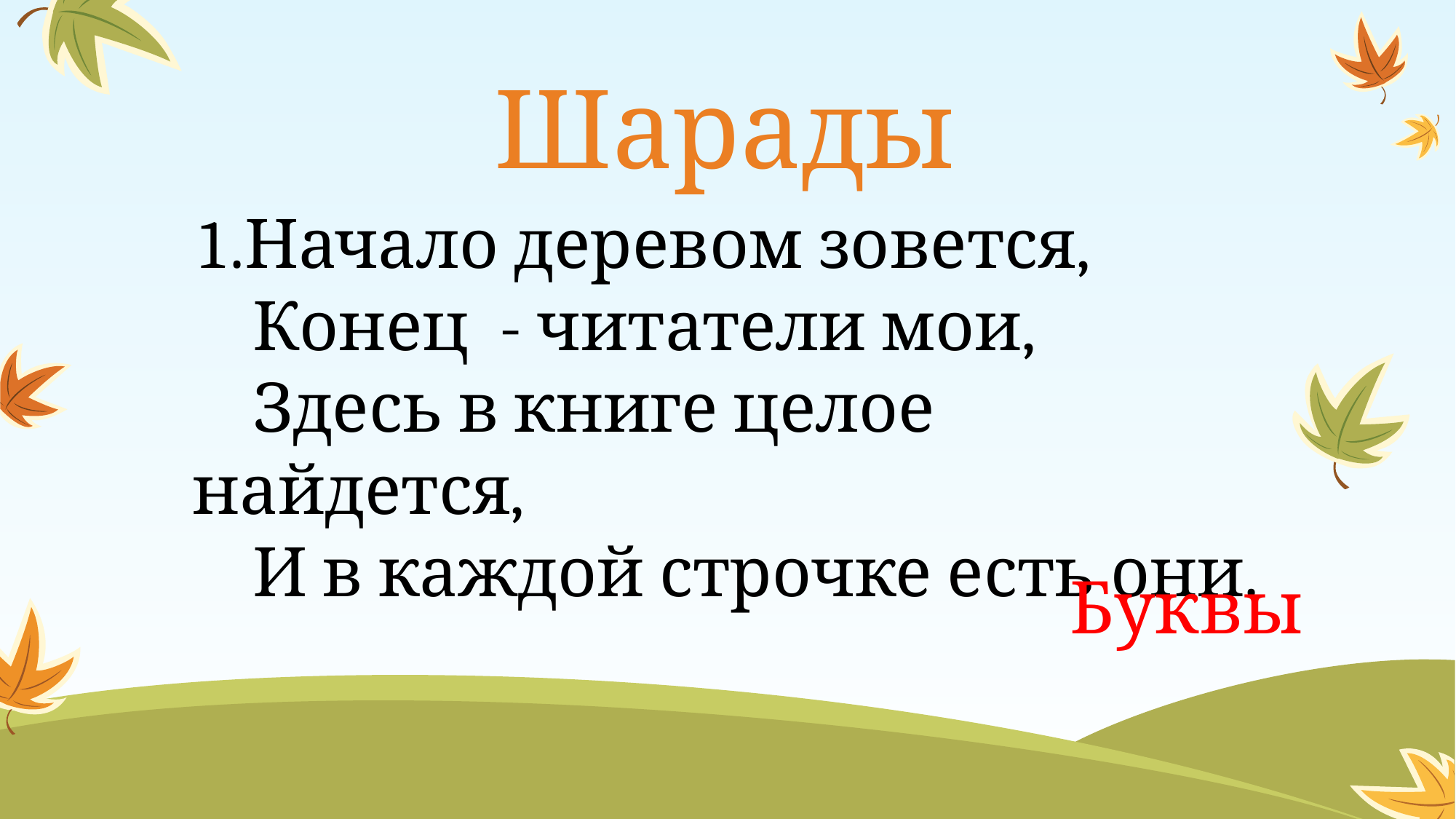

Шарады
1.Начало деревом зовется,
    Конец  - читатели мои,
    Здесь в книге целое найдется,
    И в каждой строчке есть они.
Буквы